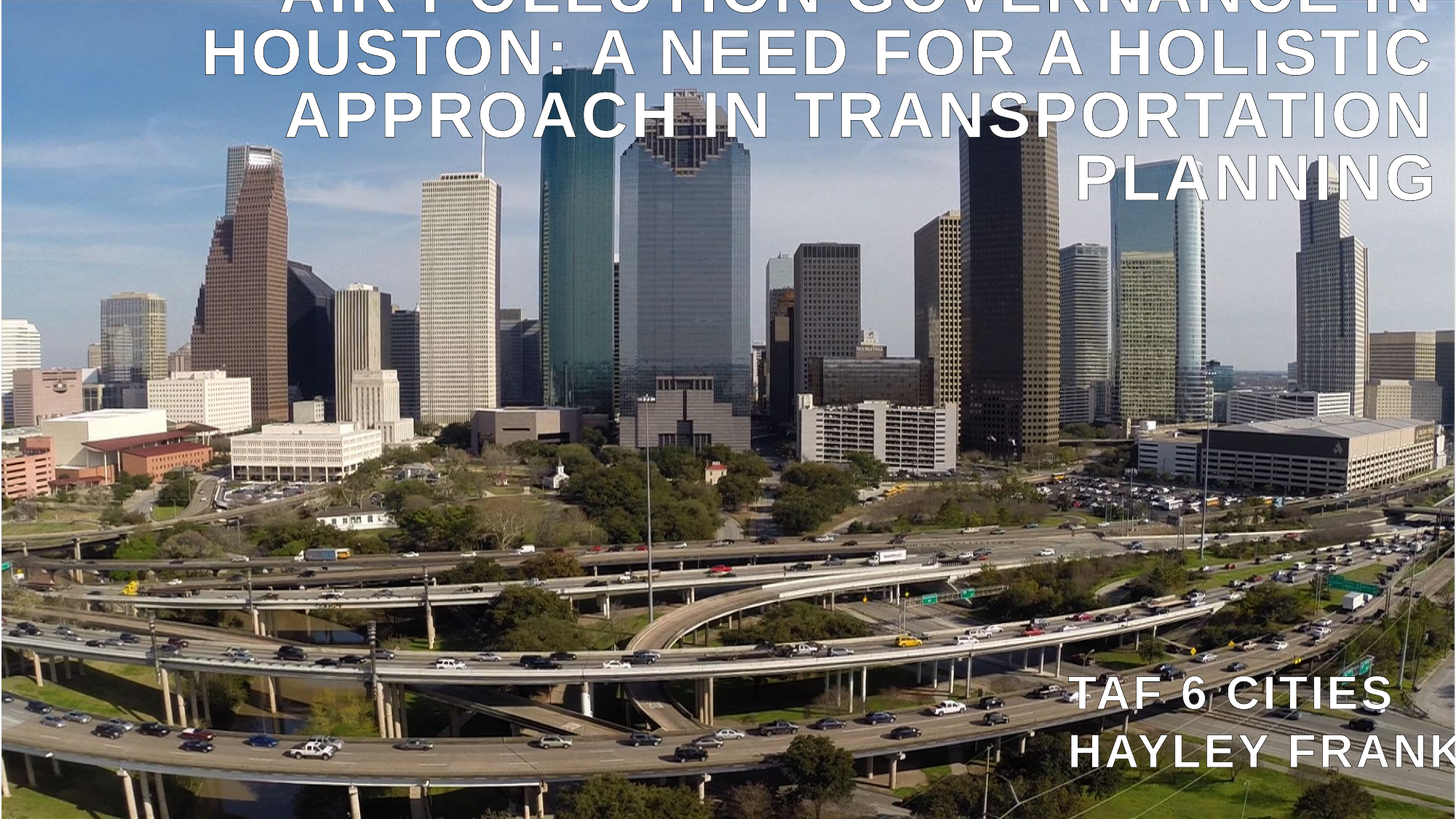

# Air Pollution Governance in Houston: A Need for a Holistic Approach in Transportation Planning
TAF 6 Cities
Hayley Frank